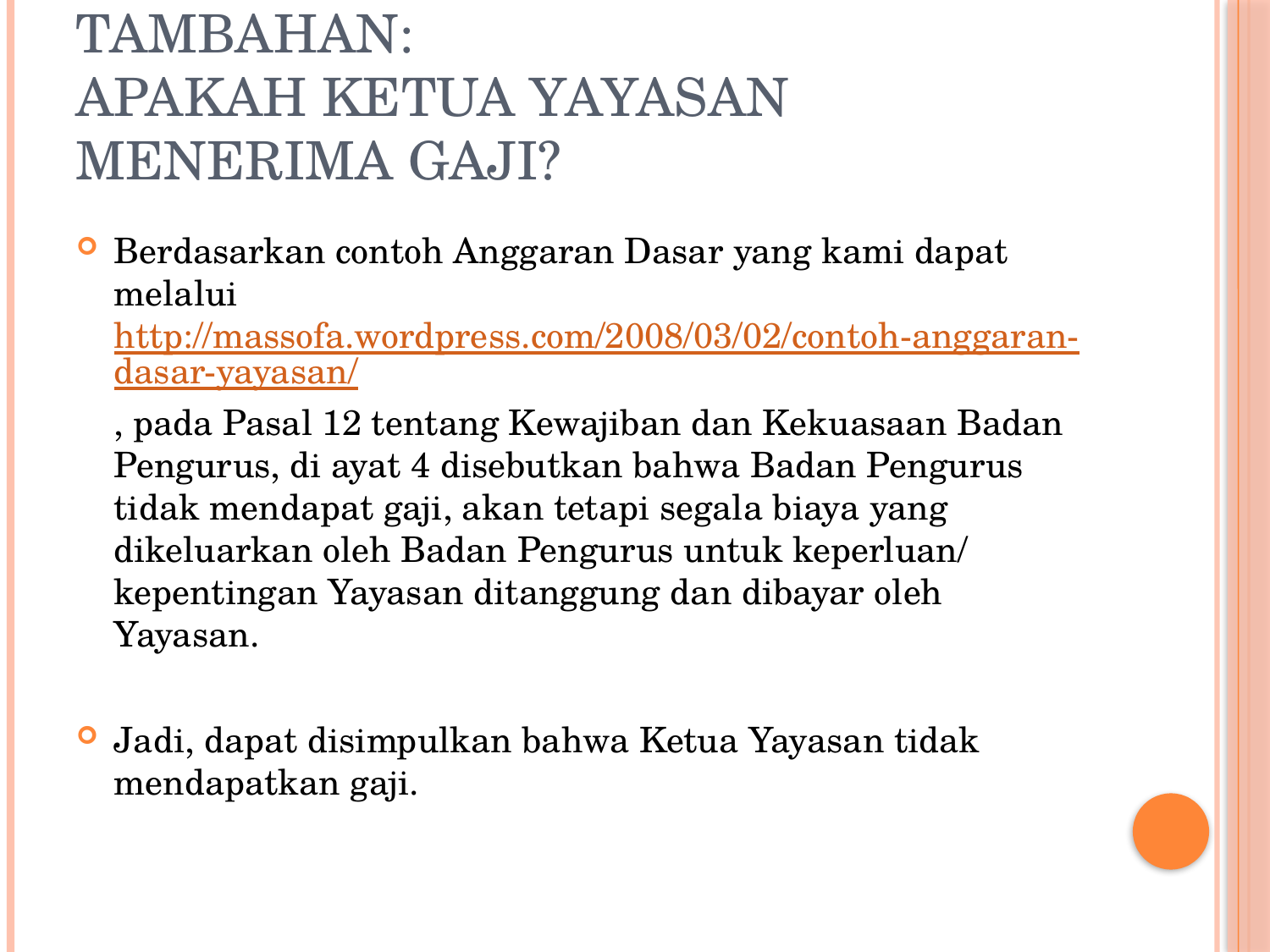

# Tambahan: apakah ketua yayasan menerima gaji?
Berdasarkan contoh Anggaran Dasar yang kami dapat melalui http://massofa.wordpress.com/2008/03/02/contoh-anggaran-dasar-yayasan/, pada Pasal 12 tentang Kewajiban dan Kekuasaan Badan Pengurus, di ayat 4 disebutkan bahwa Badan Pengurus tidak mendapat gaji, akan tetapi segala biaya yang dikeluarkan oleh Badan Pengurus untuk keperluan/ kepentingan Yayasan ditanggung dan dibayar oleh Yayasan.

Jadi, dapat disimpulkan bahwa Ketua Yayasan tidak mendapatkan gaji.